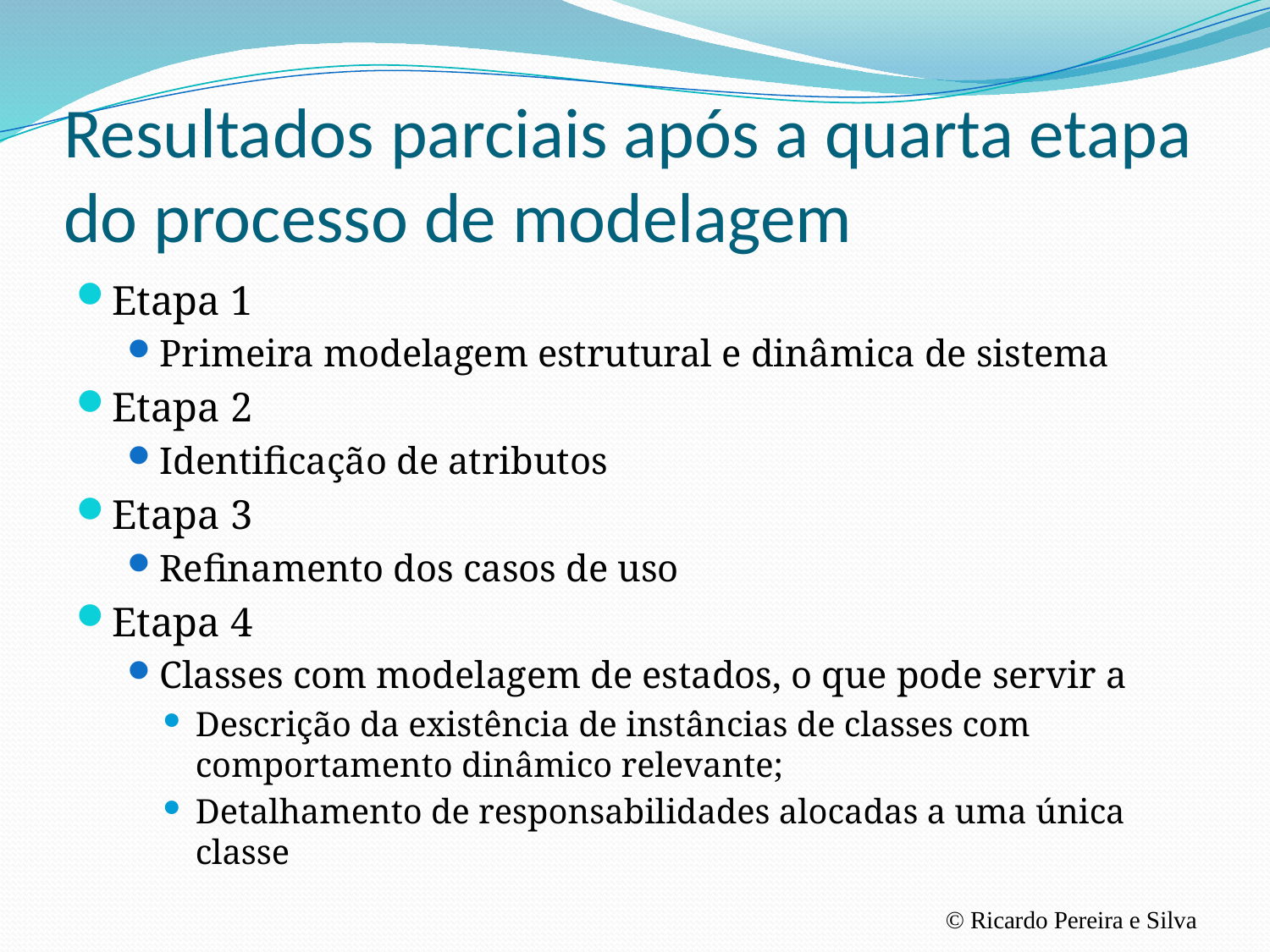

# Resultados parciais após a quarta etapa do processo de modelagem
Etapa 1
Primeira modelagem estrutural e dinâmica de sistema
Etapa 2
Identificação de atributos
Etapa 3
Refinamento dos casos de uso
Etapa 4
Classes com modelagem de estados, o que pode servir a
Descrição da existência de instâncias de classes com comportamento dinâmico relevante;
Detalhamento de responsabilidades alocadas a uma única classe
© Ricardo Pereira e Silva